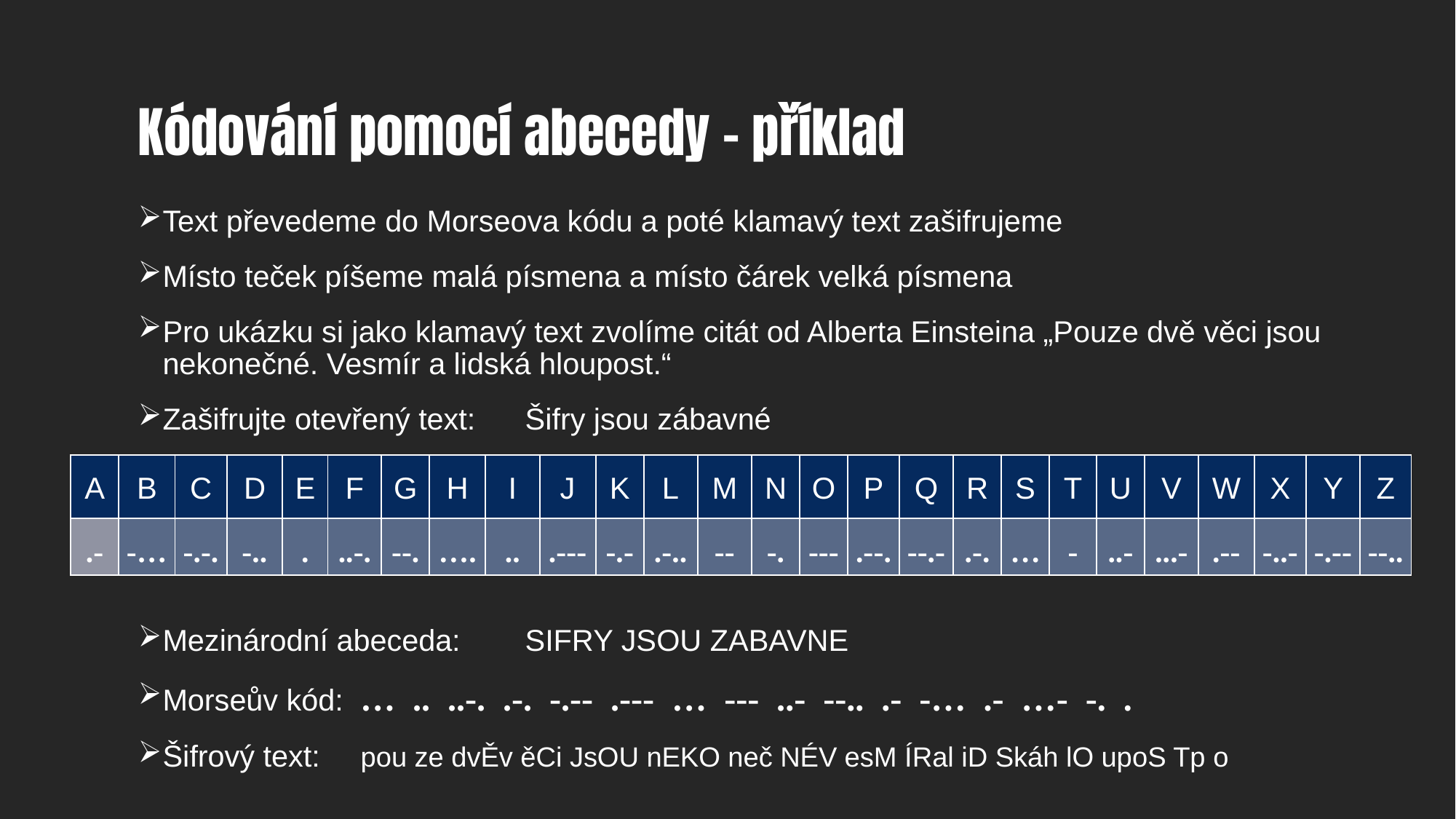

# Kódování pomocí abecedy - příklad
Text převedeme do Morseova kódu a poté klamavý text zašifrujeme
Místo teček píšeme malá písmena a místo čárek velká písmena
Pro ukázku si jako klamavý text zvolíme citát od Alberta Einsteina „Pouze dvě věci jsou nekonečné. Vesmír a lidská hloupost.“
Zašifrujte otevřený text:	Šifry jsou zábavné

Mezinárodní abeceda:	SIFRY JSOU ZABAVNE
Morseův kód:  …  ..  ..-.  .-.  -.--  .---  …  ---  ..-  --..  .-  -…  .-  …-  -.  .
Šifrový text:	  pou ze dvĚv ěCi JsOU nEKO neč NÉV esM ÍRal iD Skáh lO upoS Tp o

| A | B | C | D | E | F | G | H | I | J | K | L | M | N | O | P | Q | R | S | T | U | V | W | X | Y | Z |
| --- | --- | --- | --- | --- | --- | --- | --- | --- | --- | --- | --- | --- | --- | --- | --- | --- | --- | --- | --- | --- | --- | --- | --- | --- | --- |
| .- | -… | -.-. | -.. | . | ..-. | --. | …. | .. | .--- | -.- | .-.. | -- | -. | --- | .--. | --.- | .-. | … | - | ..- | ...- | .-- | -..- | -.-- | --.. |